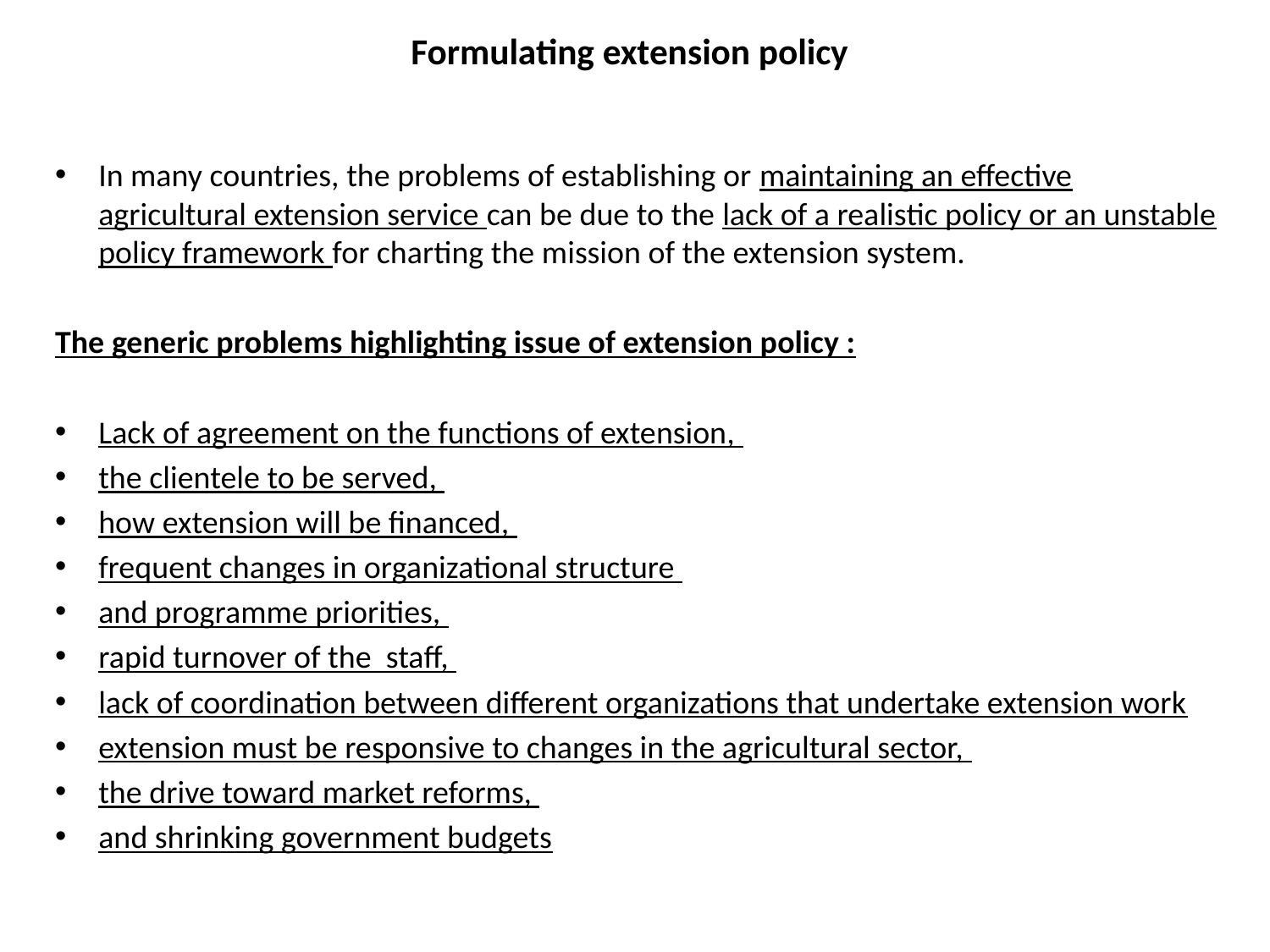

# Formulating extension policy
In many countries, the problems of establishing or maintaining an effective agricultural extension service can be due to the lack of a realistic policy or an unstable policy framework for charting the mission of the extension system.

The generic problems highlighting issue of extension policy :

Lack of agreement on the functions of extension,
the clientele to be served,
how extension will be financed,
frequent changes in organizational structure
and programme priorities,
rapid turnover of the  staff,
lack of coordination between different organizations that undertake extension work
extension must be responsive to changes in the agricultural sector,
the drive toward market reforms,
and shrinking government budgets